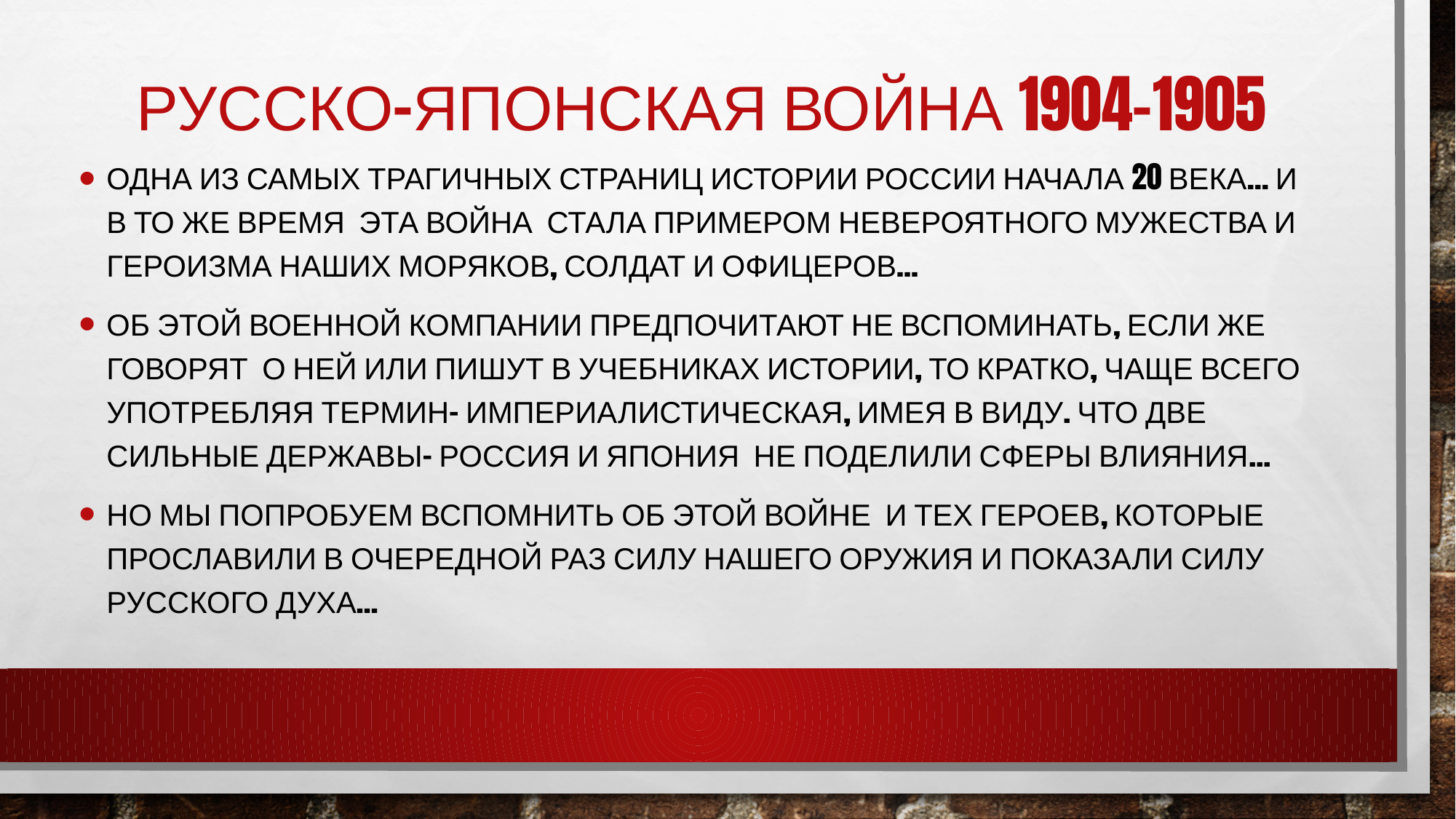

# русско-японская война 1904-1905
Одна из самых трагичных страниц истории России начала 20 века… и в то же время  эта война  стала примером невероятного мужества и героизма наших моряков, солдат и офицеров…
Об этой военной компании предпочитают не вспоминать, если же говорят  о ней или пишут в учебниках истории, то кратко, чаще всего употребляя термин- империалистическая, имея в виду. Что две сильные державы- Россия и япония  не поделили сферы влияния…
Но мы попробуем вспомнить об этой войне  и тех героев, которые прославили в очередной раз силу нашего оружия и показали силу  русского духа…